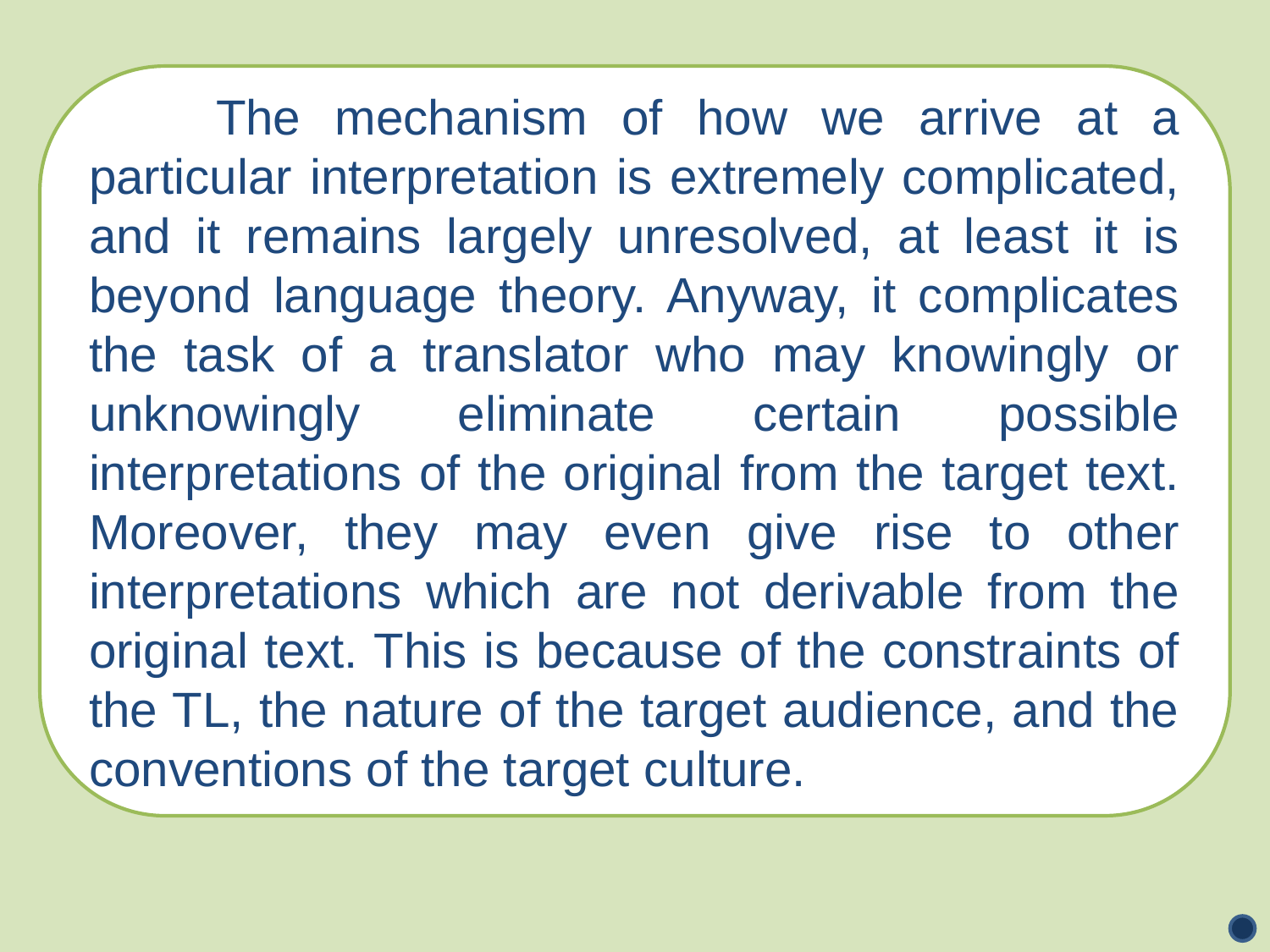

The mechanism of how we arrive at a particular interpretation is extremely complicated, and it remains largely unresolved, at least it is beyond language theory. Anyway, it complicates the task of a translator who may knowingly or unknowingly eliminate certain possible interpretations of the original from the target text. Moreover, they may even give rise to other interpretations which are not derivable from the original text. This is because of the constraints of the TL, the nature of the target audience, and the conventions of the target culture.